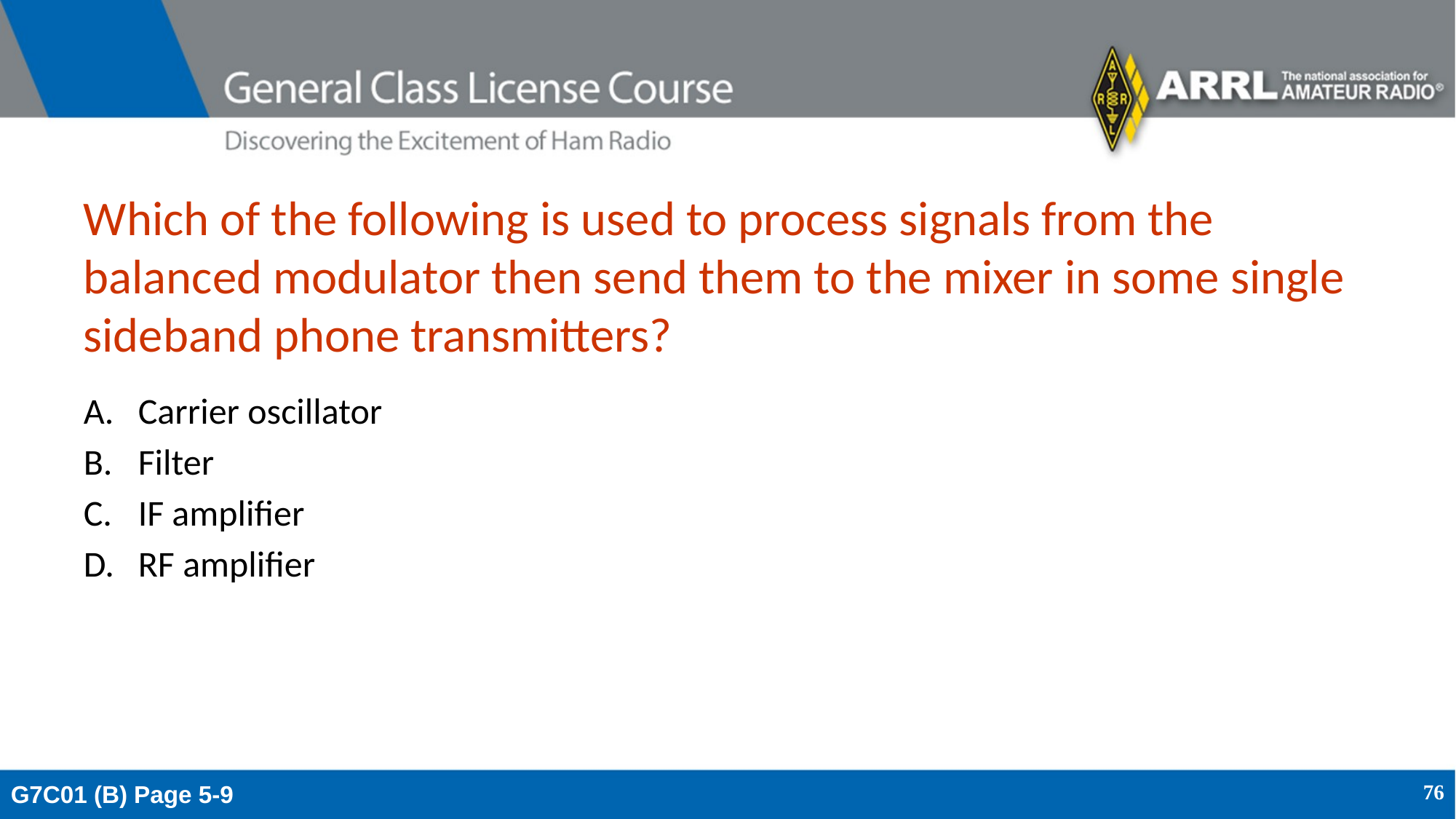

# Which of the following is used to process signals from the balanced modulator then send them to the mixer in some single sideband phone transmitters?
Carrier oscillator
Filter
IF amplifier
RF amplifier
G7C01 (B) Page 5-9
76